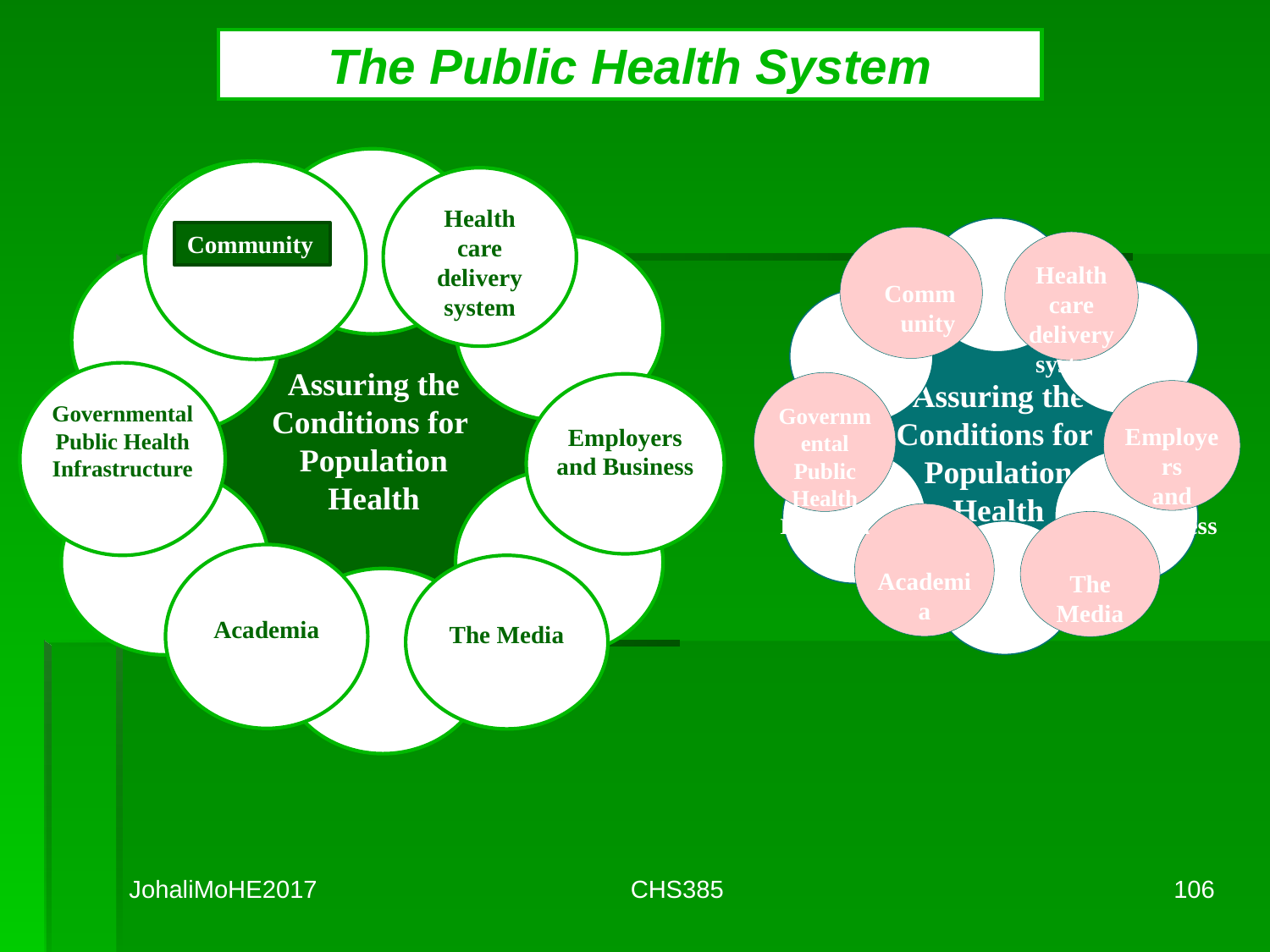

# The Public Health System

Health
care delivery system
Community

Assuring the Conditions for  Population
Health

Governmental
Public Health Infrastructure

Employers
and Business

Academia

The Media

Health
care delivery system

Community

Assuring the Conditions for  Population
Health

Governmental
Public Health Infrastructure

Employers
and Business

Academia

The Media

JohaliMoHE2017
CHS385
106